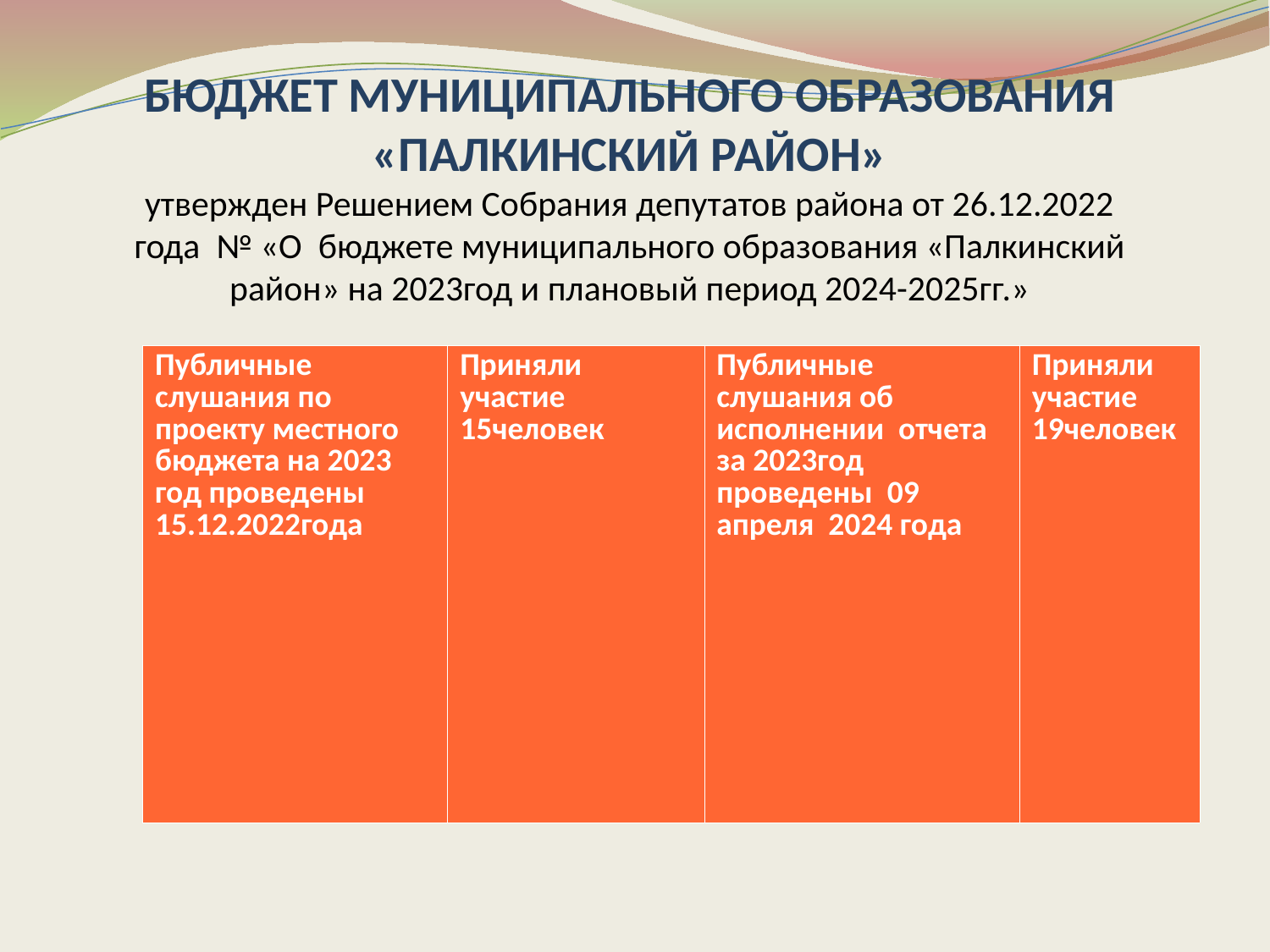

БЮДЖЕТ МУНИЦИПАЛЬНОГО ОБРАЗОВАНИЯ «ПАЛКИНСКИЙ РАЙОН»
утвержден Решением Собрания депутатов района от 26.12.2022 года  № «О  бюджете муниципального образования «Палкинский район» на 2023год и плановый период 2024-2025гг.»

| Публичные слушания по проекту местного бюджета на 2023 год проведены 15.12.2022года | Приняли участие 15человек | Публичные слушания об исполнении отчета за 2023год проведены 09 апреля 2024 года | Приняли участие 19человек |
| --- | --- | --- | --- |